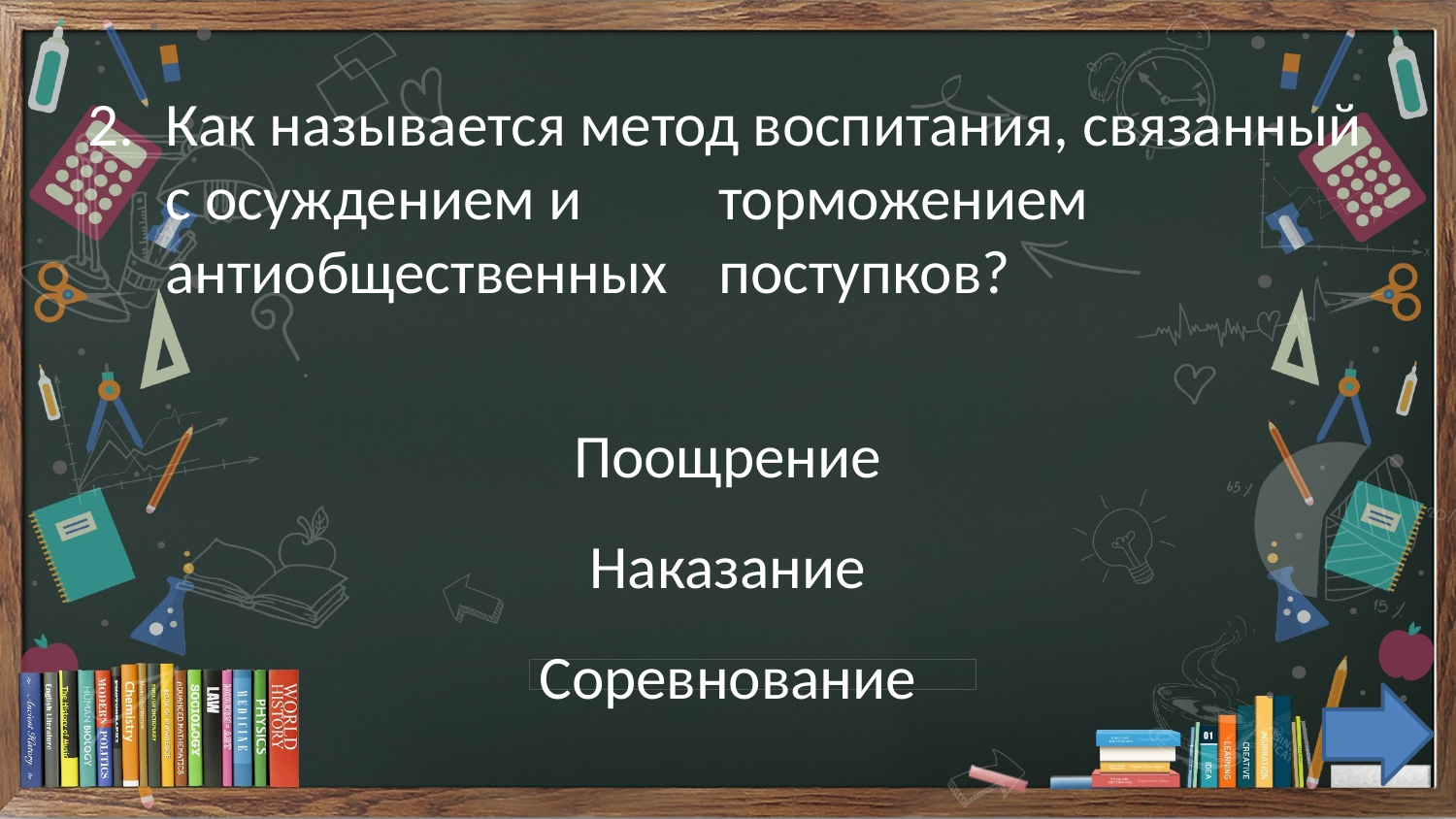

Как называется метод воспитания, связанный с осуждением и 	торможением антиобщественных 	поступков?

Поощрение
Наказание
Соревнование